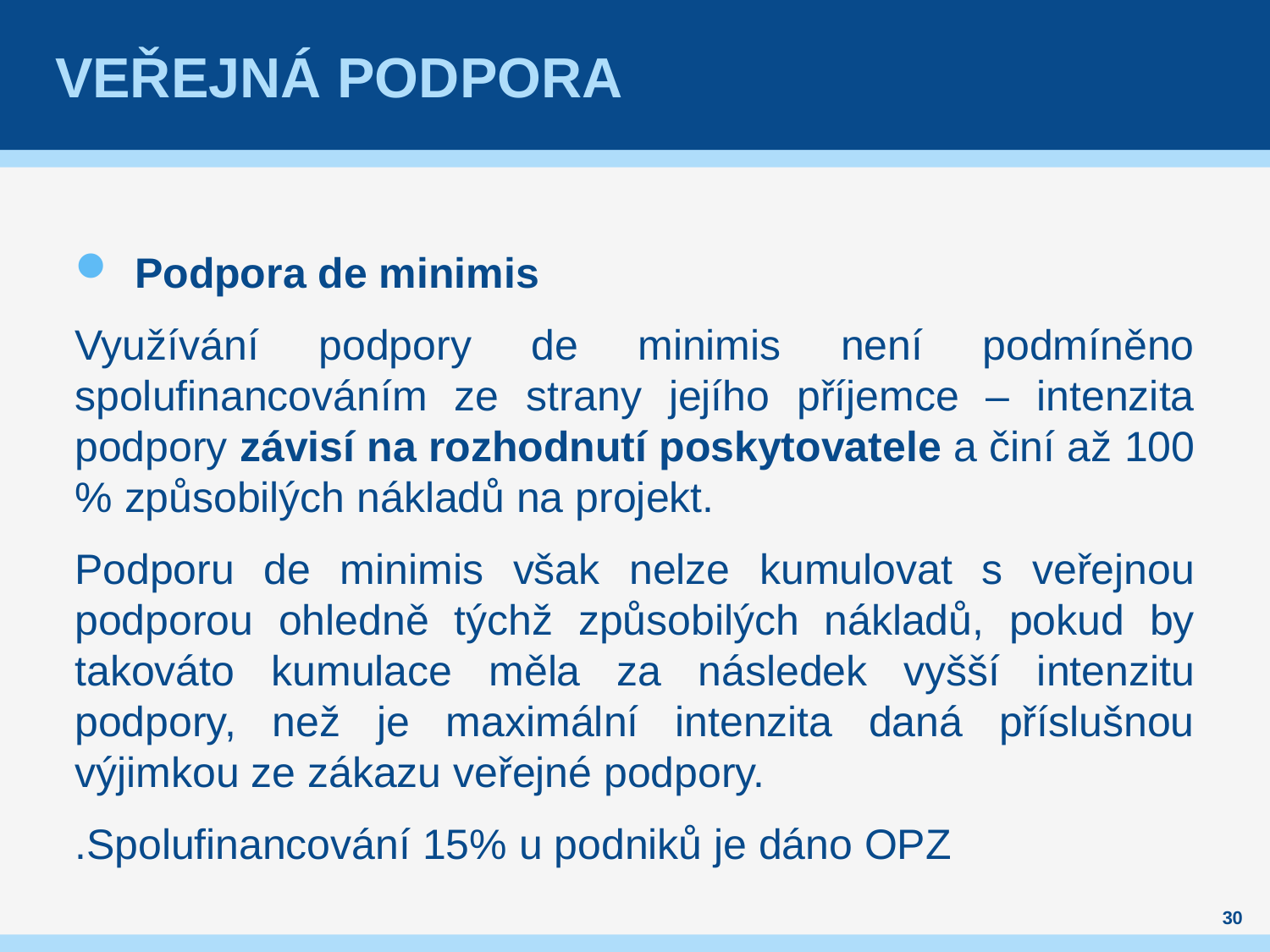

# Veřejná podpora
Podpora de minimis
Využívání podpory de minimis není podmíněno spolufinancováním ze strany jejího příjemce – intenzita podpory závisí na rozhodnutí poskytovatele a činí až 100 % způsobilých nákladů na projekt.
Podporu de minimis však nelze kumulovat s veřejnou podporou ohledně týchž způsobilých nákladů, pokud by takováto kumulace měla za následek vyšší intenzitu podpory, než je maximální intenzita daná příslušnou výjimkou ze zákazu veřejné podpory.
.Spolufinancování 15% u podniků je dáno OPZ

30